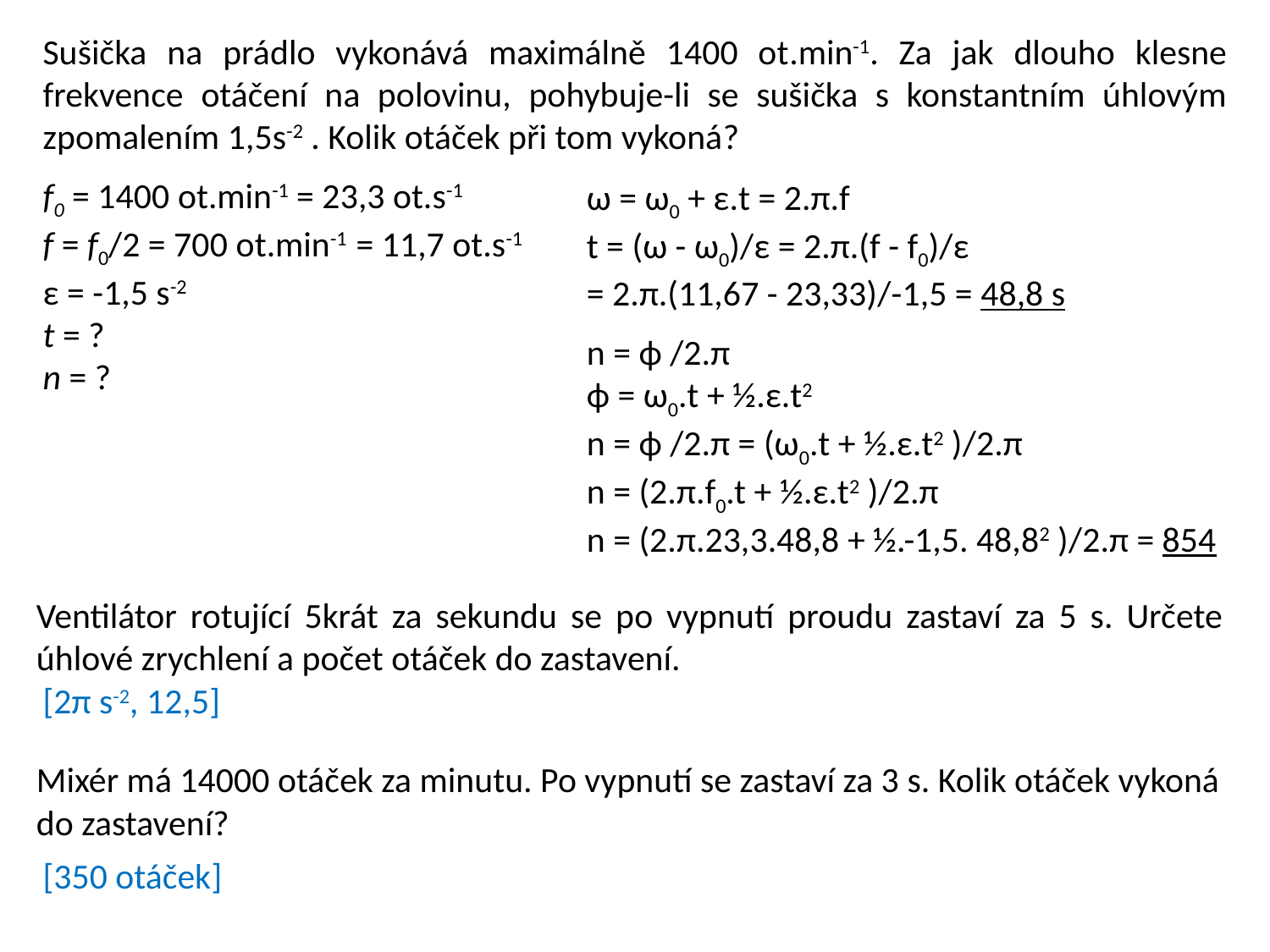

Sušička na prádlo vykonává maximálně 1400 ot.min-1. Za jak dlouho klesne frekvence otáčení na polovinu, pohybuje-li se sušička s konstantním úhlovým zpomalením 1,5s-2 . Kolik otáček při tom vykoná?

f0 = 1400 ot.min-1 = 23,3 ot.s-1
f = f0/2 = 700 ot.min-1  = 11,7 ot.s-1
ε = -1,5 s-2
t = ?
n = ?
ω = ω0 + ε.t = 2.π.f
t = (ω - ω0)/ε = 2.π.(f - f0)/ε
= 2.π.(11,67 - 23,33)/-1,5 = 48,8 s

n = ϕ /2.π
ϕ = ω0.t + ½.ε.t2
n = ϕ /2.π = (ω0.t + ½.ε.t2 )/2.π
n = (2.π.f0.t + ½.ε.t2 )/2.π
n = (2.π.23,3.48,8 + ½.-1,5. 48,82 )/2.π = 854

Ventilátor rotující 5krát za sekundu se po vypnutí proudu zastaví za 5 s. Určete úhlové zrychlení a počet otáček do zastavení.
[2π s-2, 12,5]
Mixér má 14000 otáček za minutu. Po vypnutí se zastaví za 3 s. Kolik otáček vykoná do zastavení?
[350 otáček]